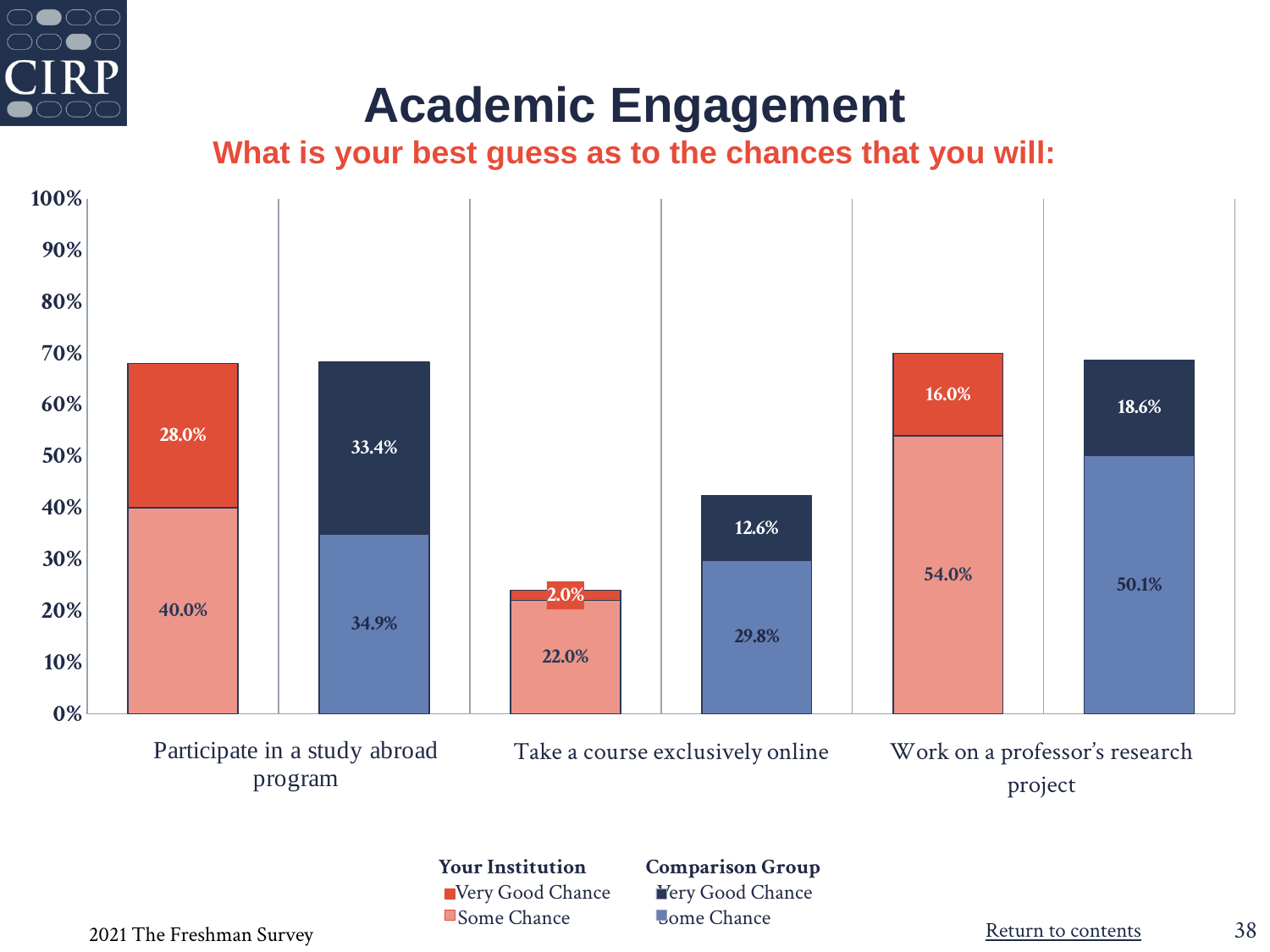

# Academic Engagement What is your best guess as to the chances that you will:

### Chart

| Category | Some Chance | Very Good Chance |
|---|---|---|
| Your Institution | 0.4 | 0.28 |
| Comparison Group | 0.349 | 0.334 |
| Your Institution | 0.22 | 0.02 |
| Comparison Group | 0.298 | 0.126 |
| Your Institution | 0.54 | 0.16 |
| Comparison Group | 0.501 | 0.186 |
   Your Institution              Comparison Group
       Very Good Chance          Very Good Chance
       Some Chance                   Some Chance
2021 The Freshman Survey

Return to contents
38